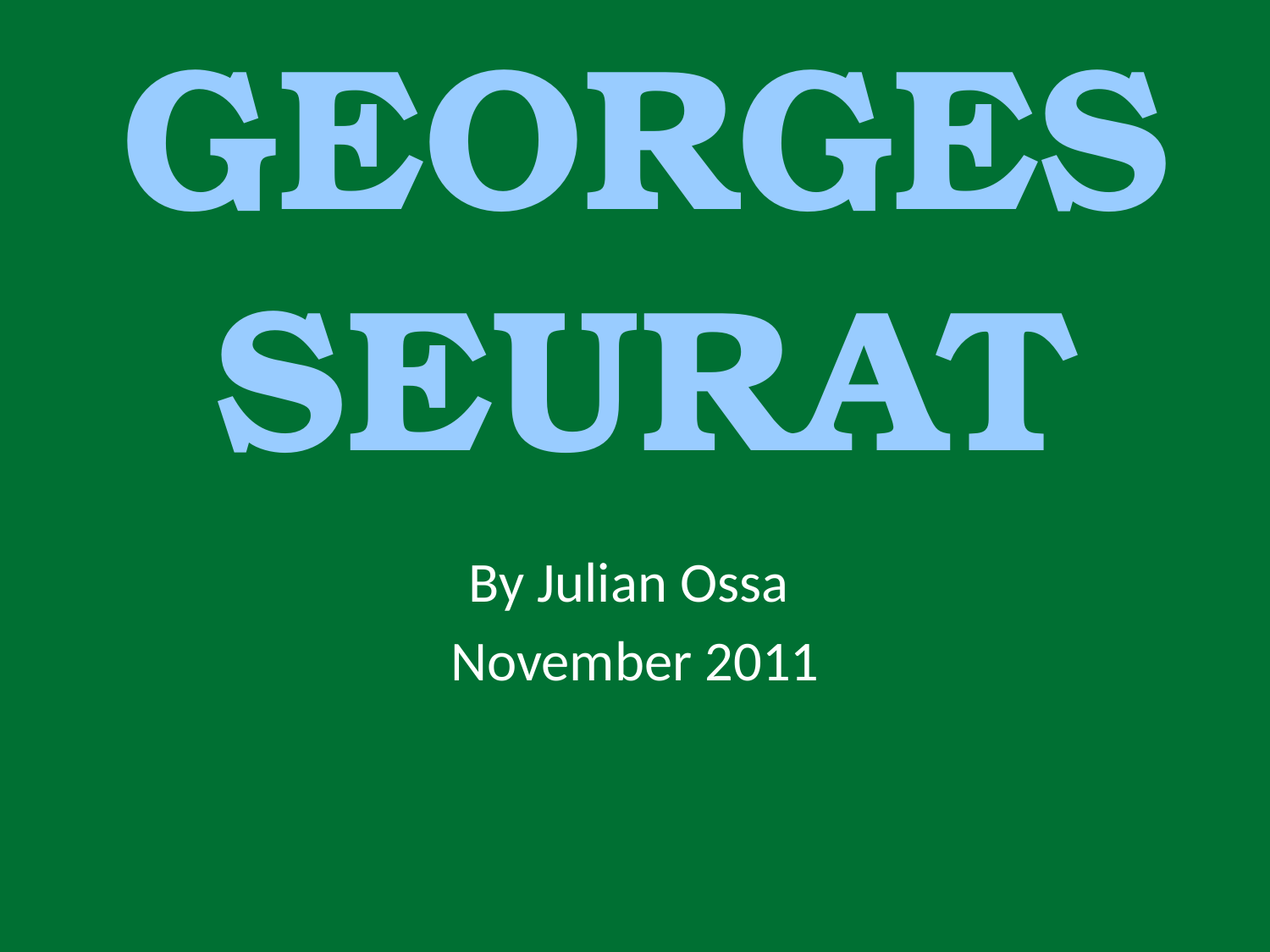

# Georges Seurat
By Julian Ossa
November 2011